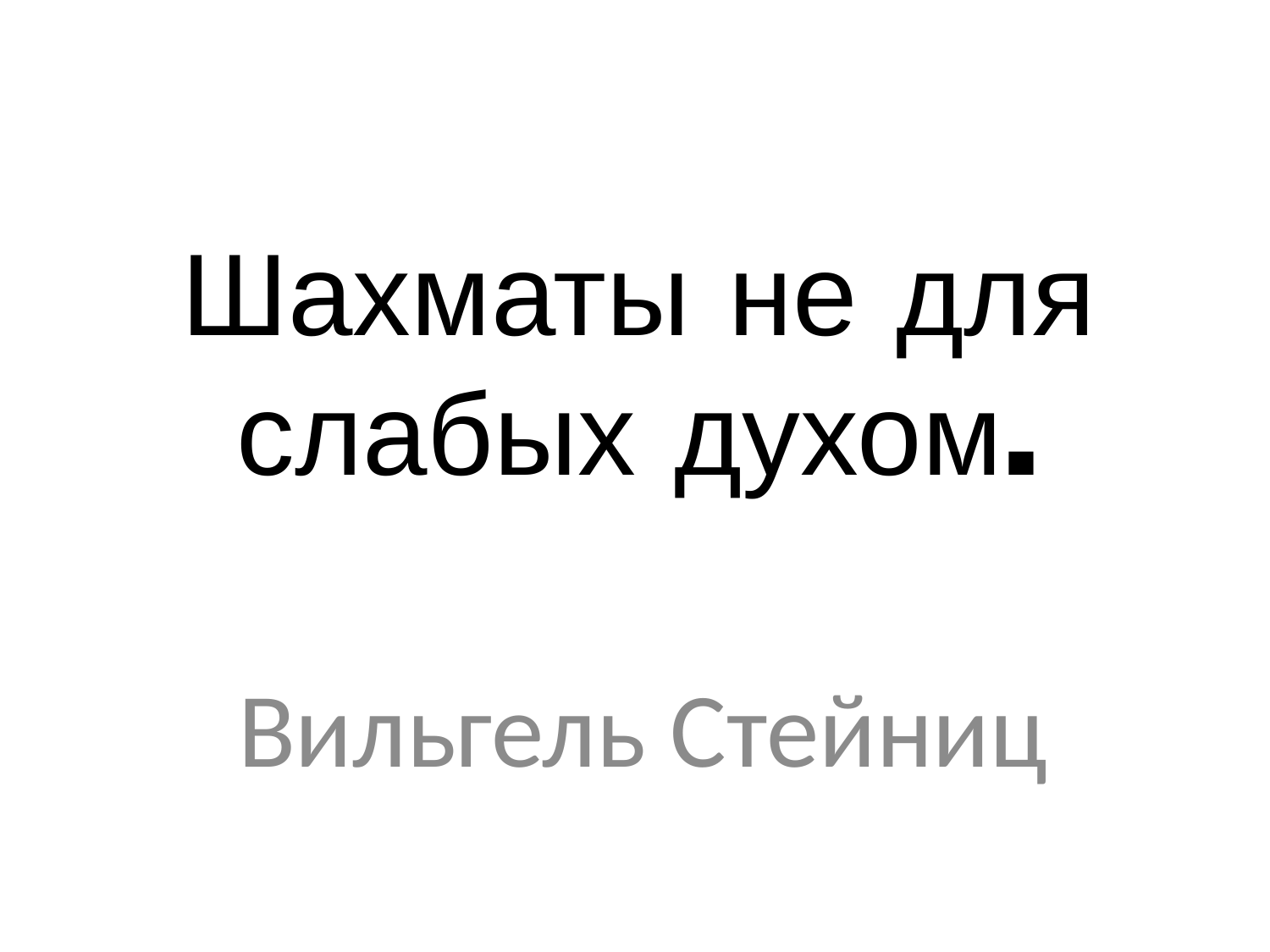

# Шахматы не для слабых духом.
Вильгель Стейниц